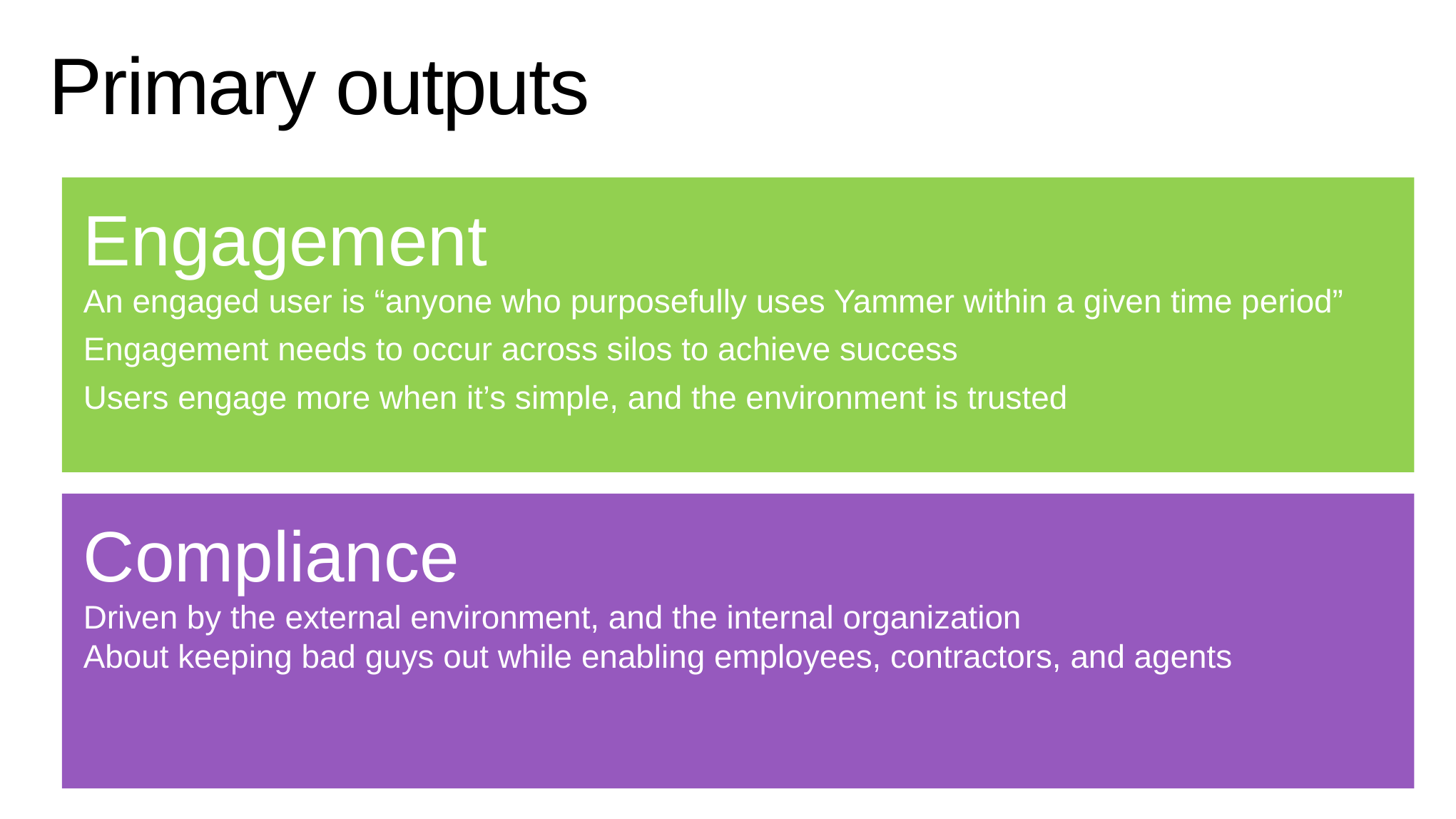

# Primary outputs
Engagement
An engaged user is “anyone who purposefully uses Yammer within a given time period”
Engagement needs to occur across silos to achieve success
Users engage more when it’s simple, and the environment is trusted

Compliance
Driven by the external environment, and the internal organization
About keeping bad guys out while enabling employees, contractors, and agents